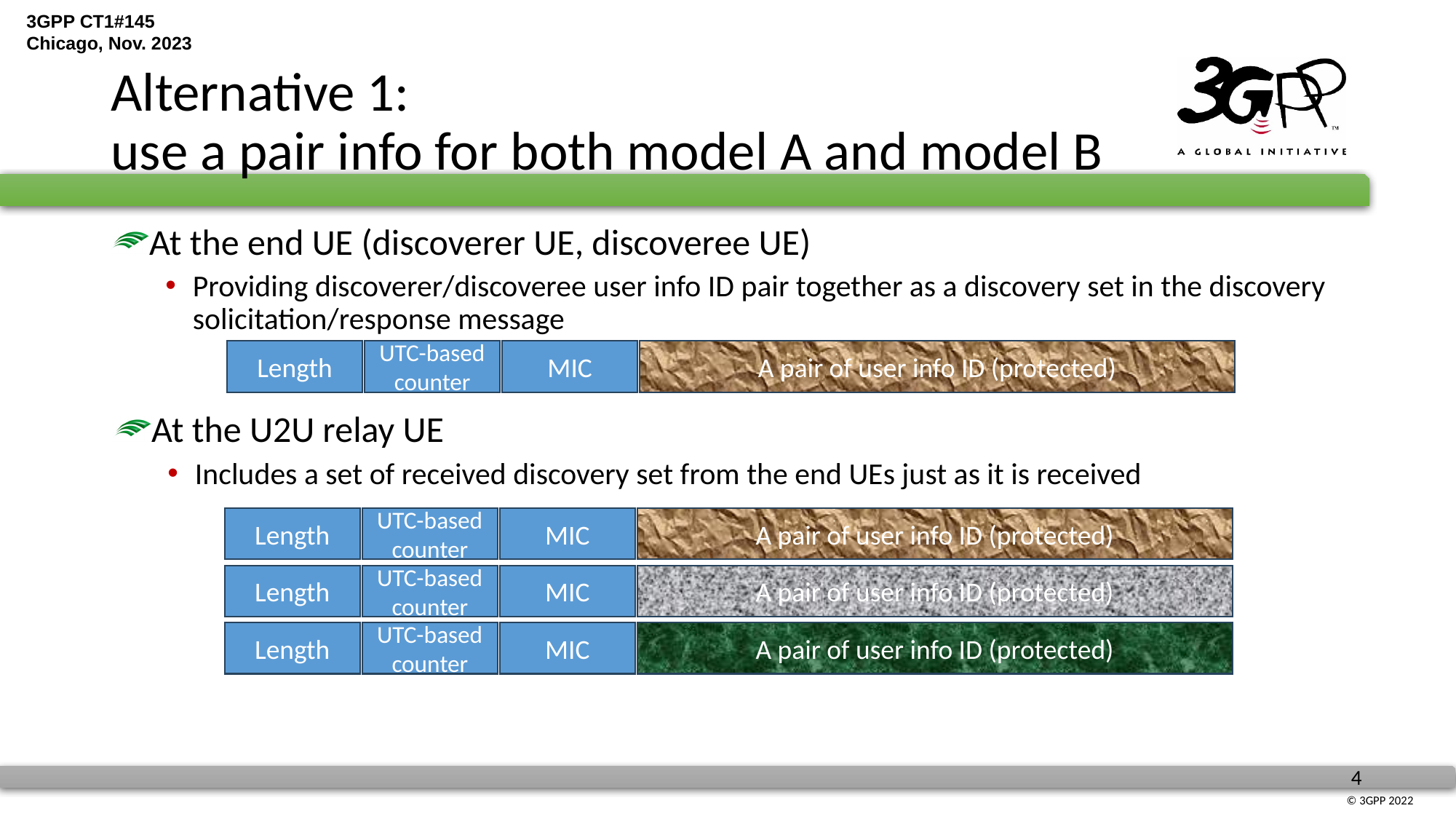

# Alternative 1: use a pair info for both model A and model B
At the end UE (discoverer UE, discoveree UE)
Providing discoverer/discoveree user info ID pair together as a discovery set in the discovery solicitation/response message
Length
UTC-based counter
MIC
A pair of user info ID (protected)
At the U2U relay UE
Includes a set of received discovery set from the end UEs just as it is received
Length
UTC-based counter
MIC
A pair of user info ID (protected)
Length
UTC-based counter
MIC
A pair of user info ID (protected)
Length
UTC-based counter
MIC
A pair of user info ID (protected)